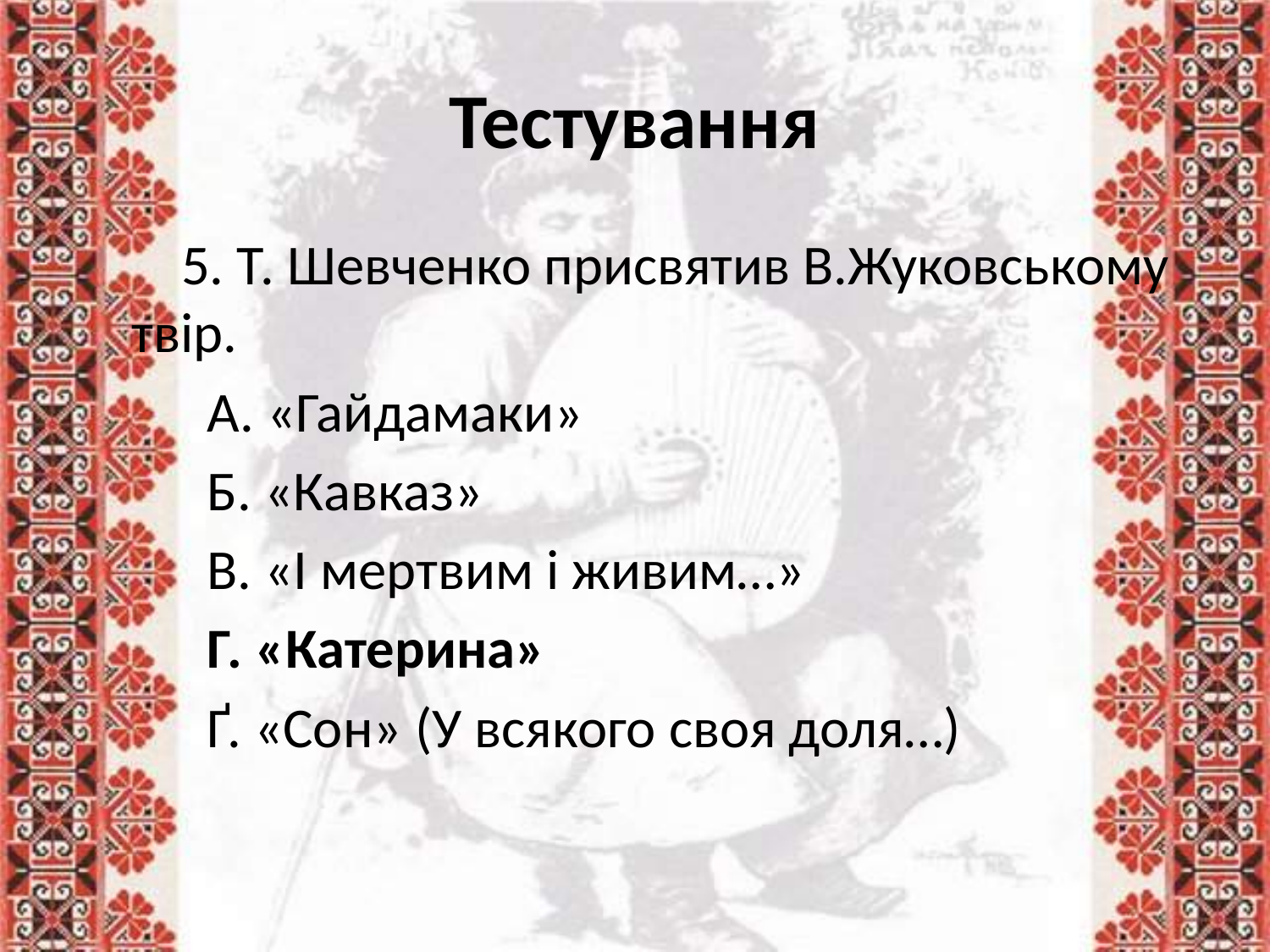

# Тестування
5. Т. Шевченко присвятив В.Жуковському твір.
А. «Гайдамаки»
Б. «Кавказ»
В. «І мертвим і живим…»
Г. «Катерина»
Ґ. «Сон» (У всякого своя доля…)